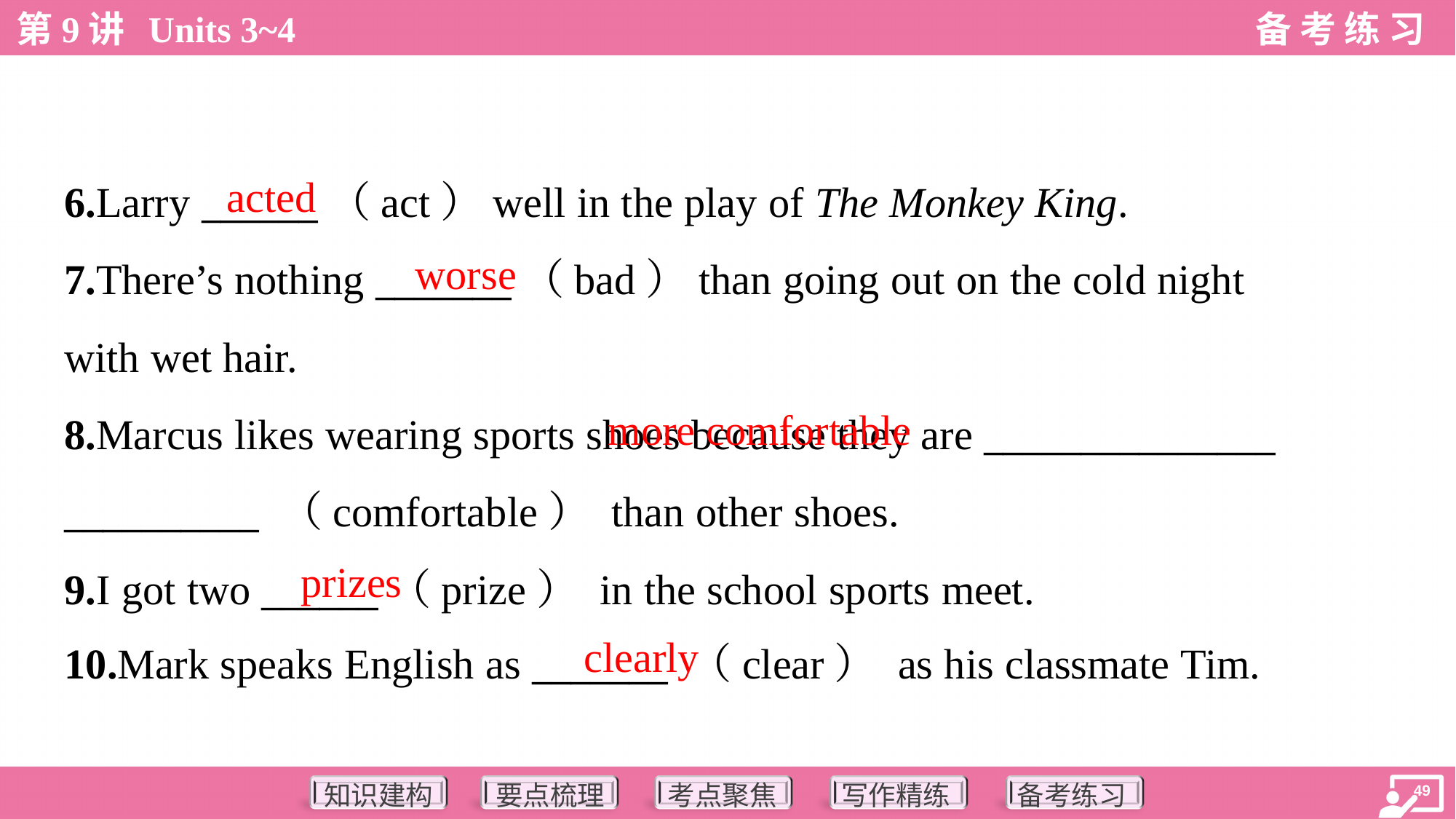

acted
6.Larry ______（act）well in the play of The Monkey King.
7.There’s nothing _______（bad）than going out on the cold night
with wet hair.
8.Marcus likes wearing sports shoes because they are _______________
__________ （comfortable） than other shoes.
9.I got two ______（prize） in the school sports meet.
10.Mark speaks English as _______ （clear） as his classmate Tim.
worse
                                                 more comfortable
prizes
clearly